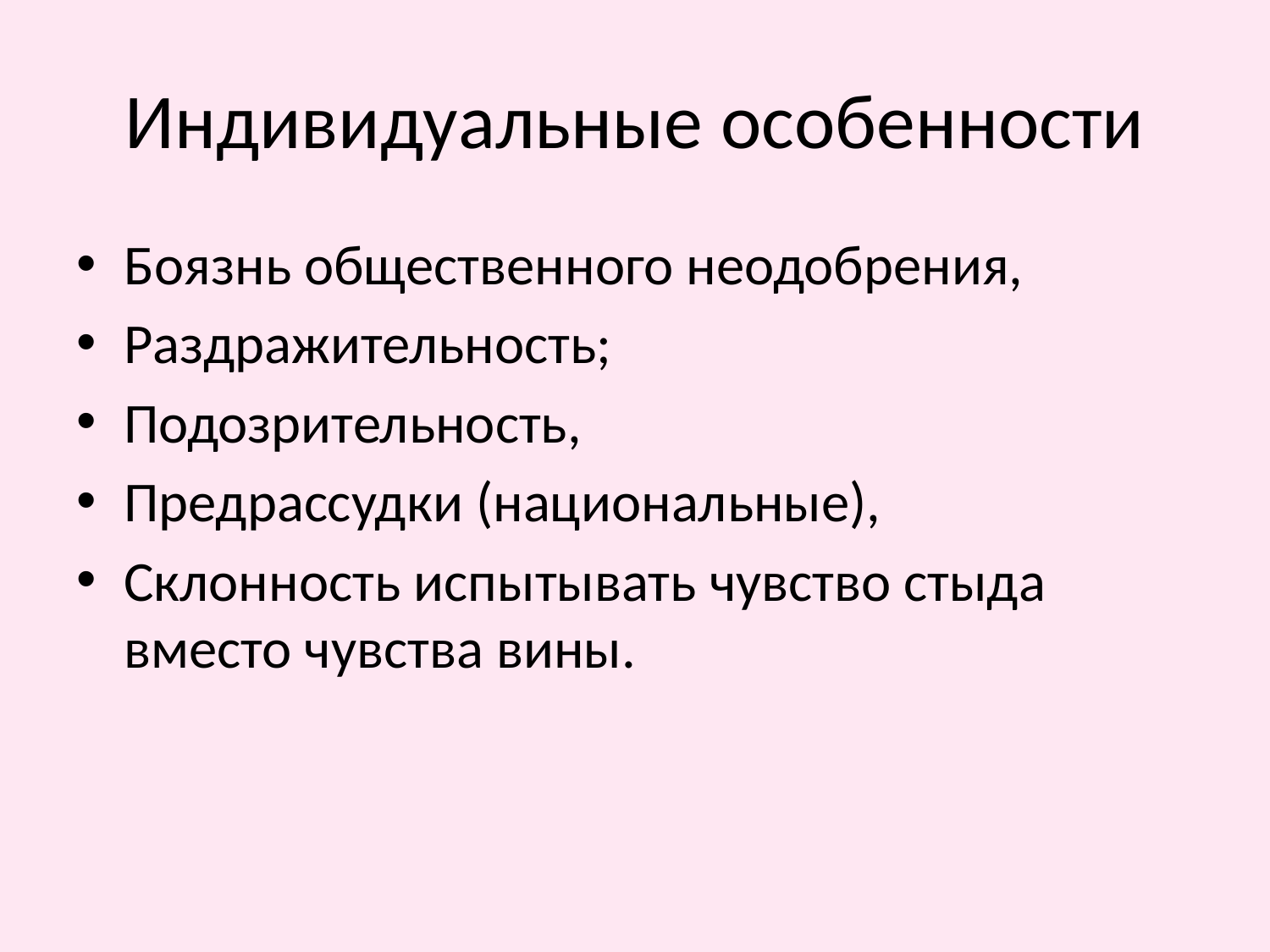

# Индивидуальные особенности
Боязнь общественного неодобрения,
Раздражительность;
Подозрительность,
Предрассудки (национальные),
Склонность испытывать чувство стыда вместо чувства вины.